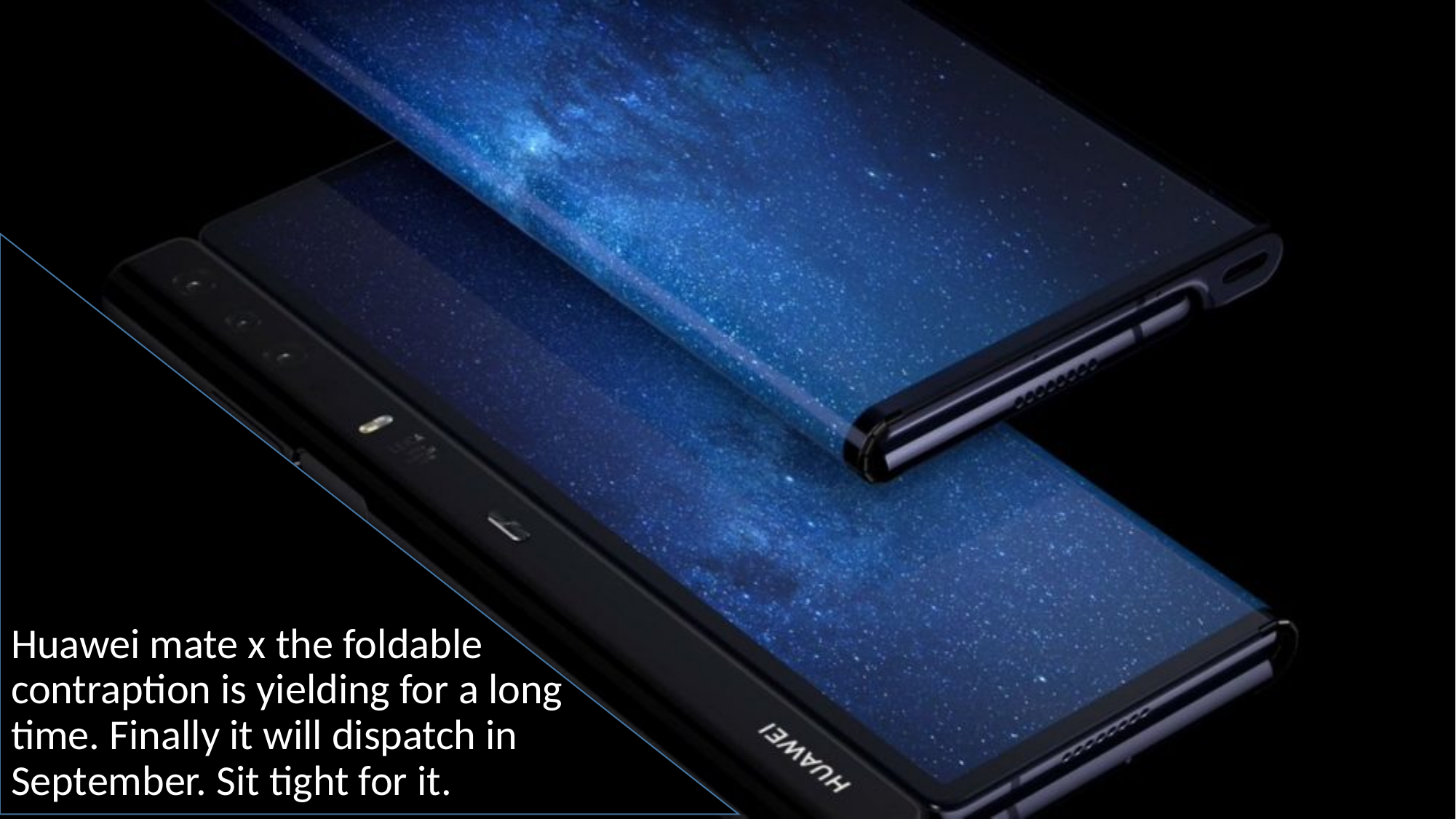

# Huawei mate x the foldable contraption is yielding for a long time. Finally it will dispatch in September. Sit tight for it.